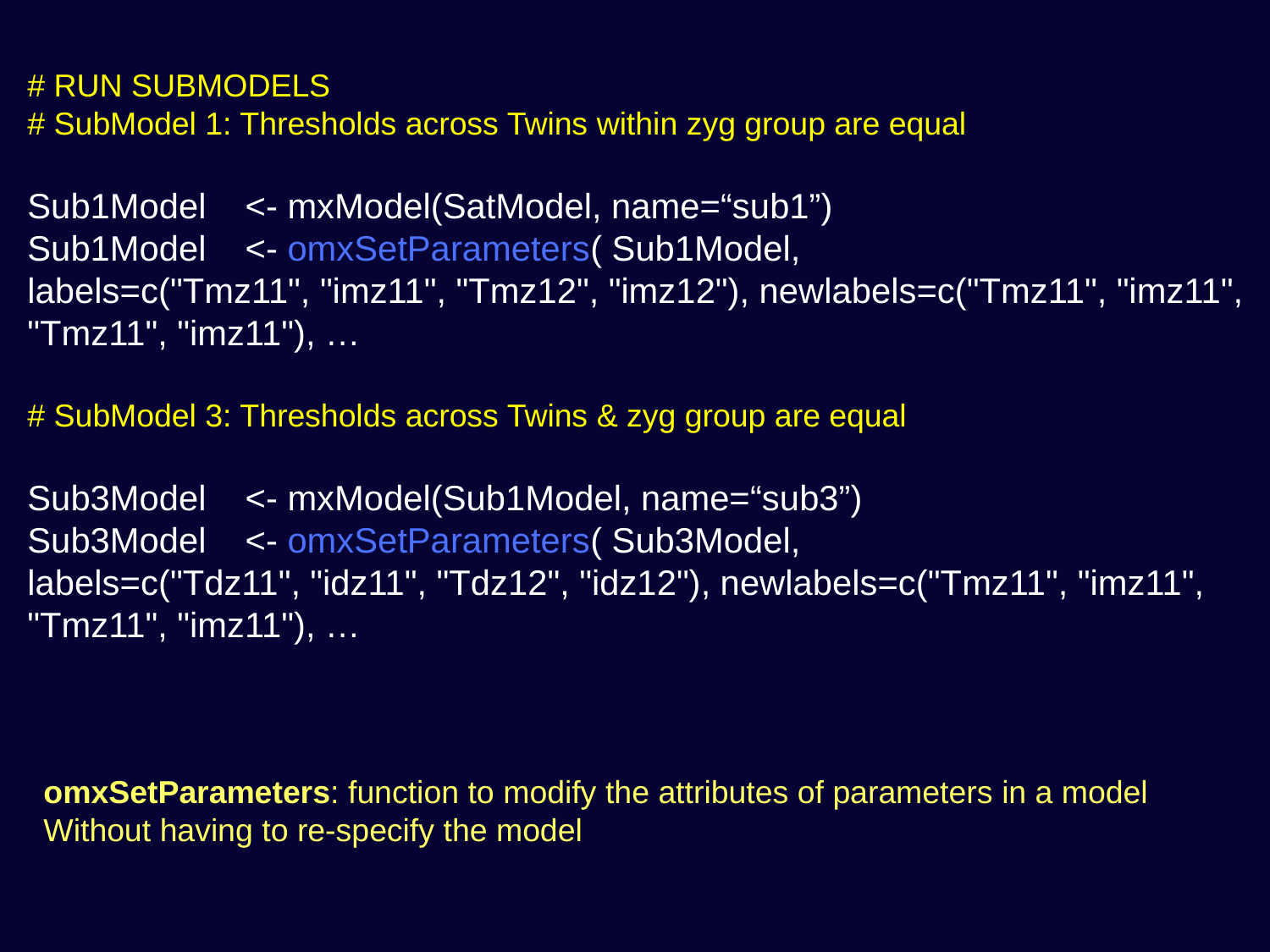

# RUN SUBMODELS
# SubModel 1: Thresholds across Twins within zyg group are equal

Sub1Model    <- mxModel(SatModel, name=“sub1”)
Sub1Model    <- omxSetParameters( Sub1Model,
labels=c("Tmz11", "imz11", "Tmz12", "imz12"), newlabels=c("Tmz11", "imz11", "Tmz11", "imz11"), …

# SubModel 3: Thresholds across Twins & zyg group are equal

Sub3Model    <- mxModel(Sub1Model, name=“sub3”)
Sub3Model    <- omxSetParameters( Sub3Model,
labels=c("Tdz11", "idz11", "Tdz12", "idz12"), newlabels=c("Tmz11", "imz11", "Tmz11", "imz11"), …

omxSetParameters: function to modify the attributes of parameters in a model
Without having to re-specify the model